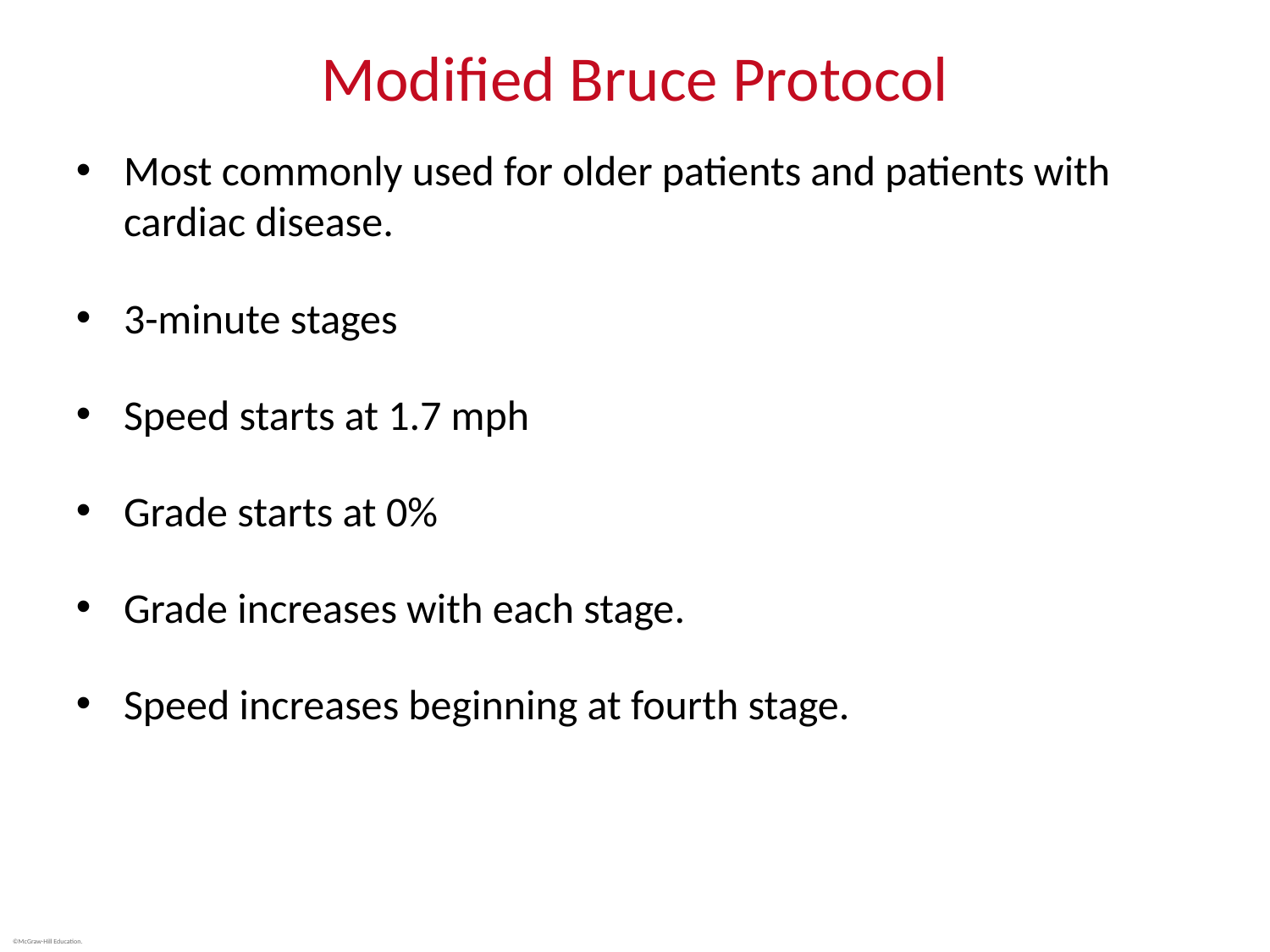

# Modified Bruce Protocol
Most commonly used for older patients and patients with cardiac disease.
3-minute stages
Speed starts at 1.7 mph
Grade starts at 0%
Grade increases with each stage.
Speed increases beginning at fourth stage.